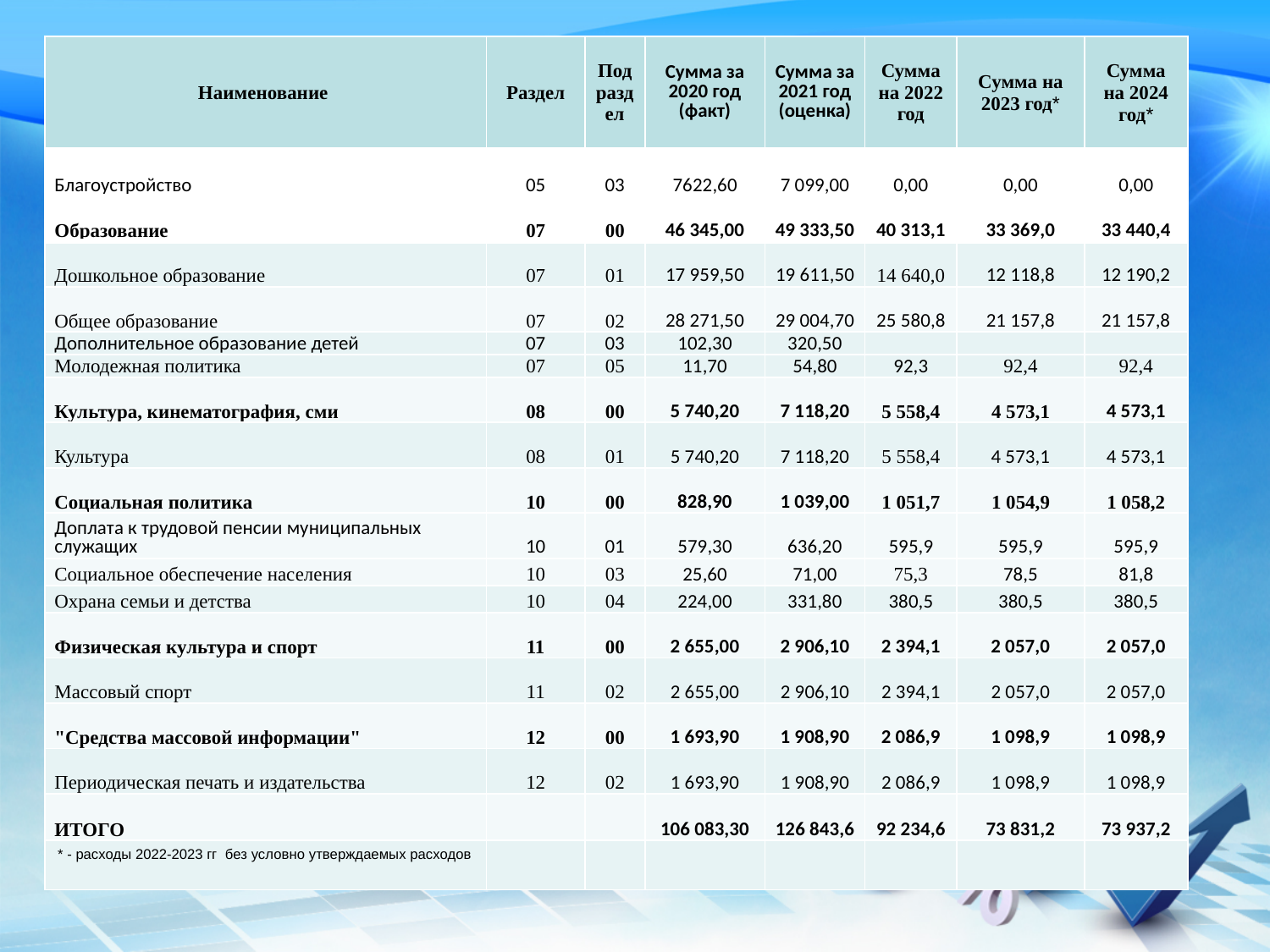

| Наименование | Раздел | Подраздел | Сумма за 2020 год (факт) | Сумма за 2021 год (оценка) | Сумма на 2022 год | Сумма на 2023 год\* | Сумма на 2024 год\* |
| --- | --- | --- | --- | --- | --- | --- | --- |
| Благоустройство | 05 | 03 | 7622,60 | 7 099,00 | 0,00 | 0,00 | 0,00 |
| Образование | 07 | 00 | 46 345,00 | 49 333,50 | 40 313,1 | 33 369,0 | 33 440,4 |
| Дошкольное образование | 07 | 01 | 17 959,50 | 19 611,50 | 14 640,0 | 12 118,8 | 12 190,2 |
| Общее образование | 07 | 02 | 28 271,50 | 29 004,70 | 25 580,8 | 21 157,8 | 21 157,8 |
| Дополнительное образование детей | 07 | 03 | 102,30 | 320,50 |  |  |  |
| Молодежная политика | 07 | 05 | 11,70 | 54,80 | 92,3 | 92,4 | 92,4 |
| Культура, кинематография, сми | 08 | 00 | 5 740,20 | 7 118,20 | 5 558,4 | 4 573,1 | 4 573,1 |
| Культура | 08 | 01 | 5 740,20 | 7 118,20 | 5 558,4 | 4 573,1 | 4 573,1 |
| Социальная политика | 10 | 00 | 828,90 | 1 039,00 | 1 051,7 | 1 054,9 | 1 058,2 |
| Доплата к трудовой пенсии муниципальных служащих | 10 | 01 | 579,30 | 636,20 | 595,9 | 595,9 | 595,9 |
| Социальное обеспечение населения | 10 | 03 | 25,60 | 71,00 | 75,3 | 78,5 | 81,8 |
| Охрана семьи и детства | 10 | 04 | 224,00 | 331,80 | 380,5 | 380,5 | 380,5 |
| Физическая культура и спорт | 11 | 00 | 2 655,00 | 2 906,10 | 2 394,1 | 2 057,0 | 2 057,0 |
| Массовый спорт | 11 | 02 | 2 655,00 | 2 906,10 | 2 394,1 | 2 057,0 | 2 057,0 |
| "Средства массовой информации" | 12 | 00 | 1 693,90 | 1 908,90 | 2 086,9 | 1 098,9 | 1 098,9 |
| Периодическая печать и издательства | 12 | 02 | 1 693,90 | 1 908,90 | 2 086,9 | 1 098,9 | 1 098,9 |
| ИТОГО |  |  | 106 083,30 | 126 843,6 | 92 234,6 | 73 831,2 | 73 937,2 |
| \* - расходы 2022-2023 гг без условно утверждаемых расходов |  |  |  |  |  |  |  |